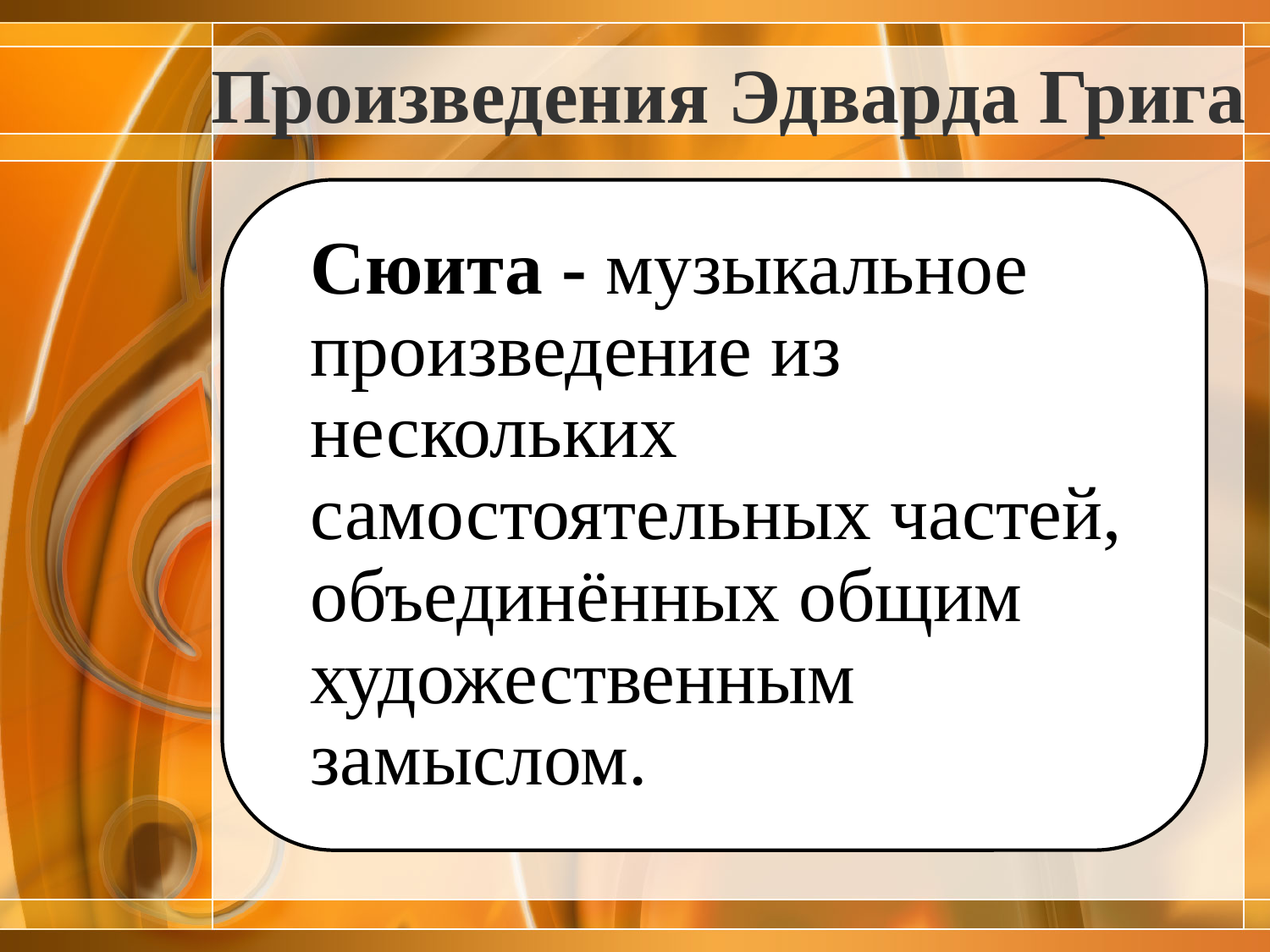

# Произведения Эдварда Грига
Сюита - музыкальное произведение из нескольких самостоятельных частей, объединённых общим художественным замыслом.